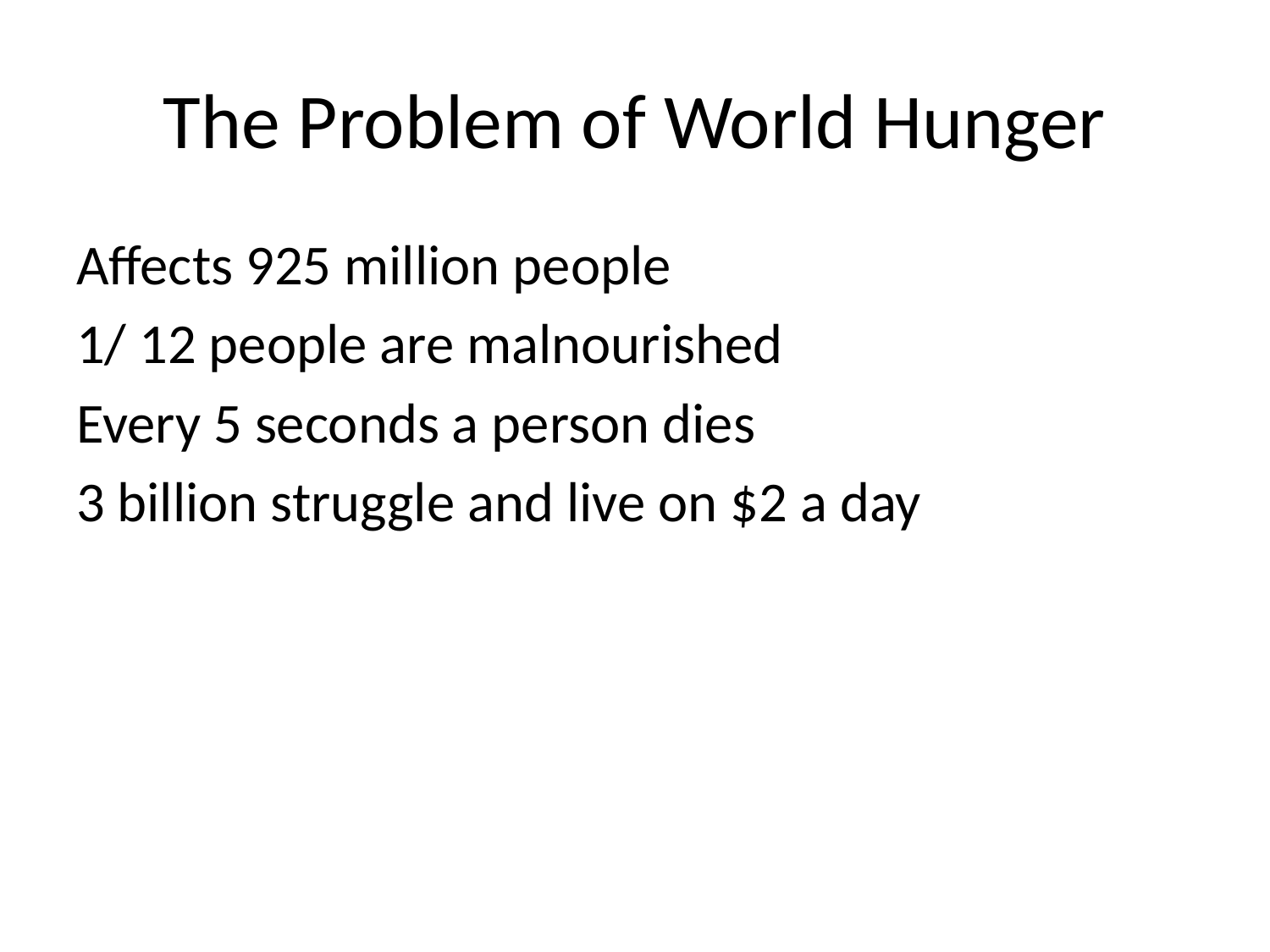

# The Problem of World Hunger
Affects 925 million people
1/ 12 people are malnourished
Every 5 seconds a person dies
3 billion struggle and live on $2 a day